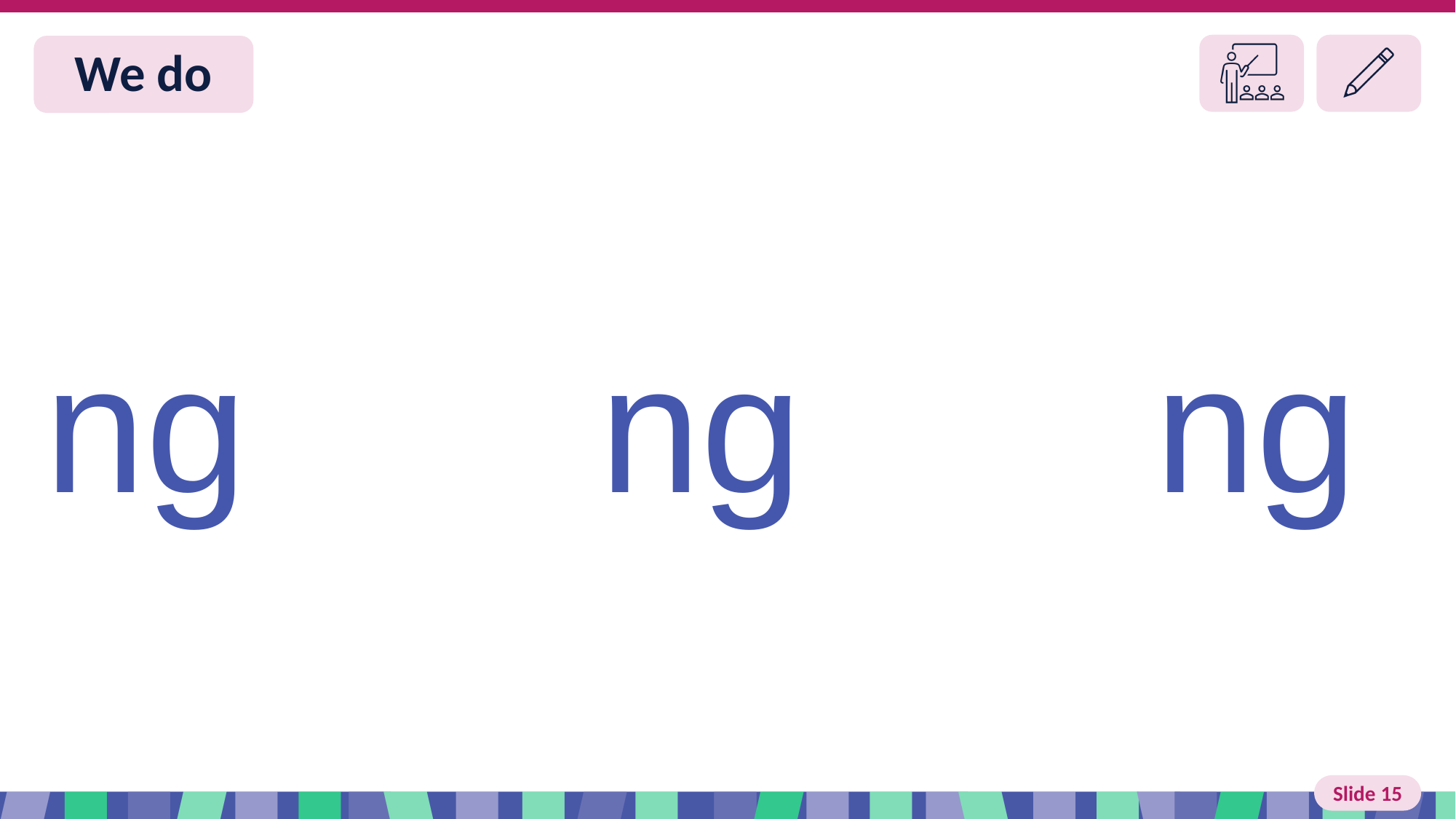

# Slide 16 We do
ng       ng       ng